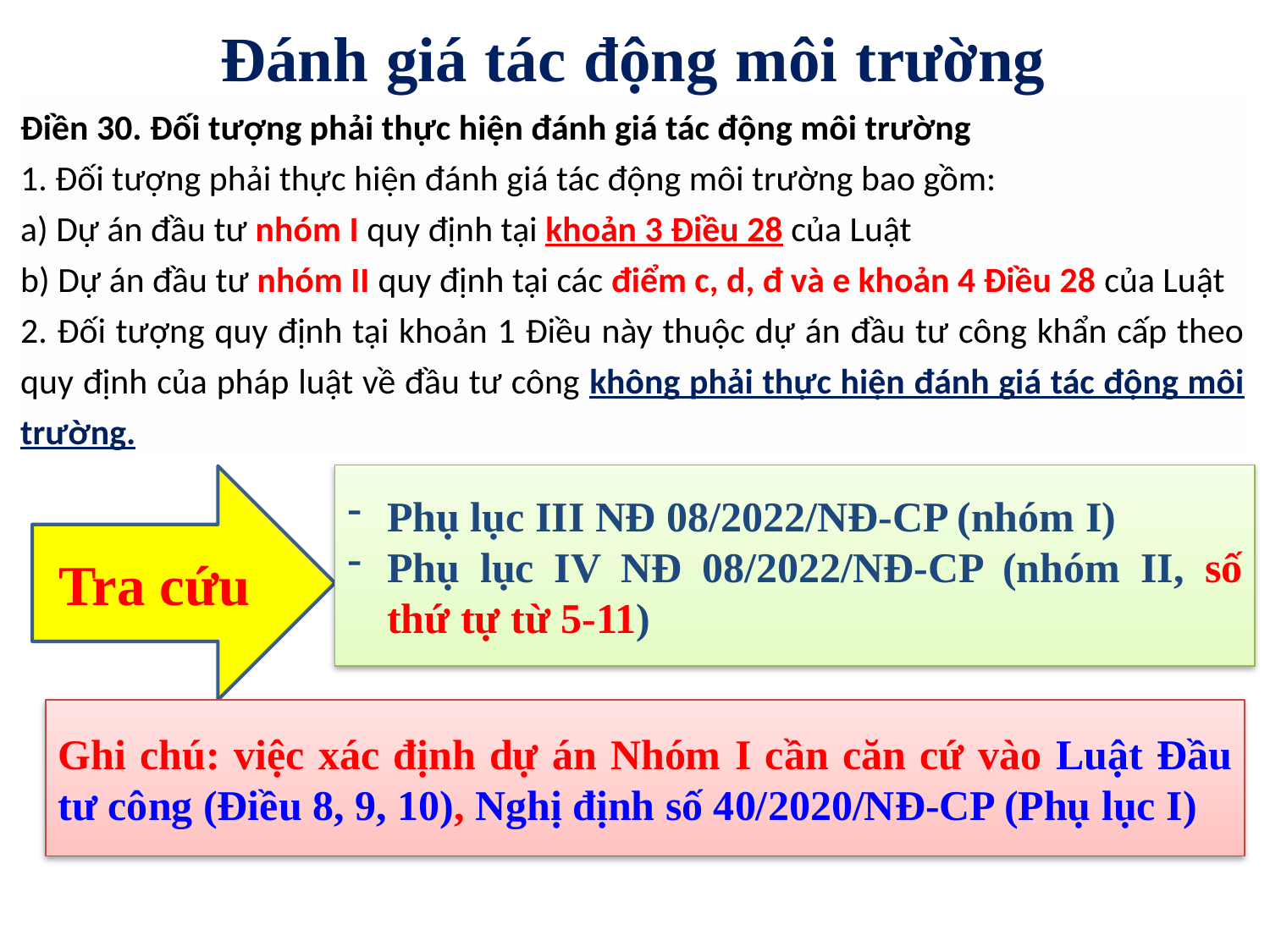

Đánh giá tác động môi trường
Điền 30. Đối tượng phải thực hiện đánh giá tác động môi trường
1. Đối tượng phải thực hiện đánh giá tác động môi trường bao gồm:
a) Dự án đầu tư nhóm I quy định tại khoản 3 Điều 28 của Luật
b) Dự án đầu tư nhóm II quy định tại các điểm c, d, đ và e khoản 4 Điều 28 của Luật
2. Đối tượng quy định tại khoản 1 Điều này thuộc dự án đầu tư công khẩn cấp theo quy định của pháp luật về đầu tư công không phải thực hiện đánh giá tác động môi trường.
Phụ lục III NĐ 08/2022/NĐ-CP (nhóm I)
Phụ lục IV NĐ 08/2022/NĐ-CP (nhóm II, số thứ tự từ 5-11)
Tra cứu
Ghi chú: việc xác định dự án Nhóm I cần căn cứ vào Luật Đầu tư công (Điều 8, 9, 10), Nghị định số 40/2020/NĐ-CP (Phụ lục I)